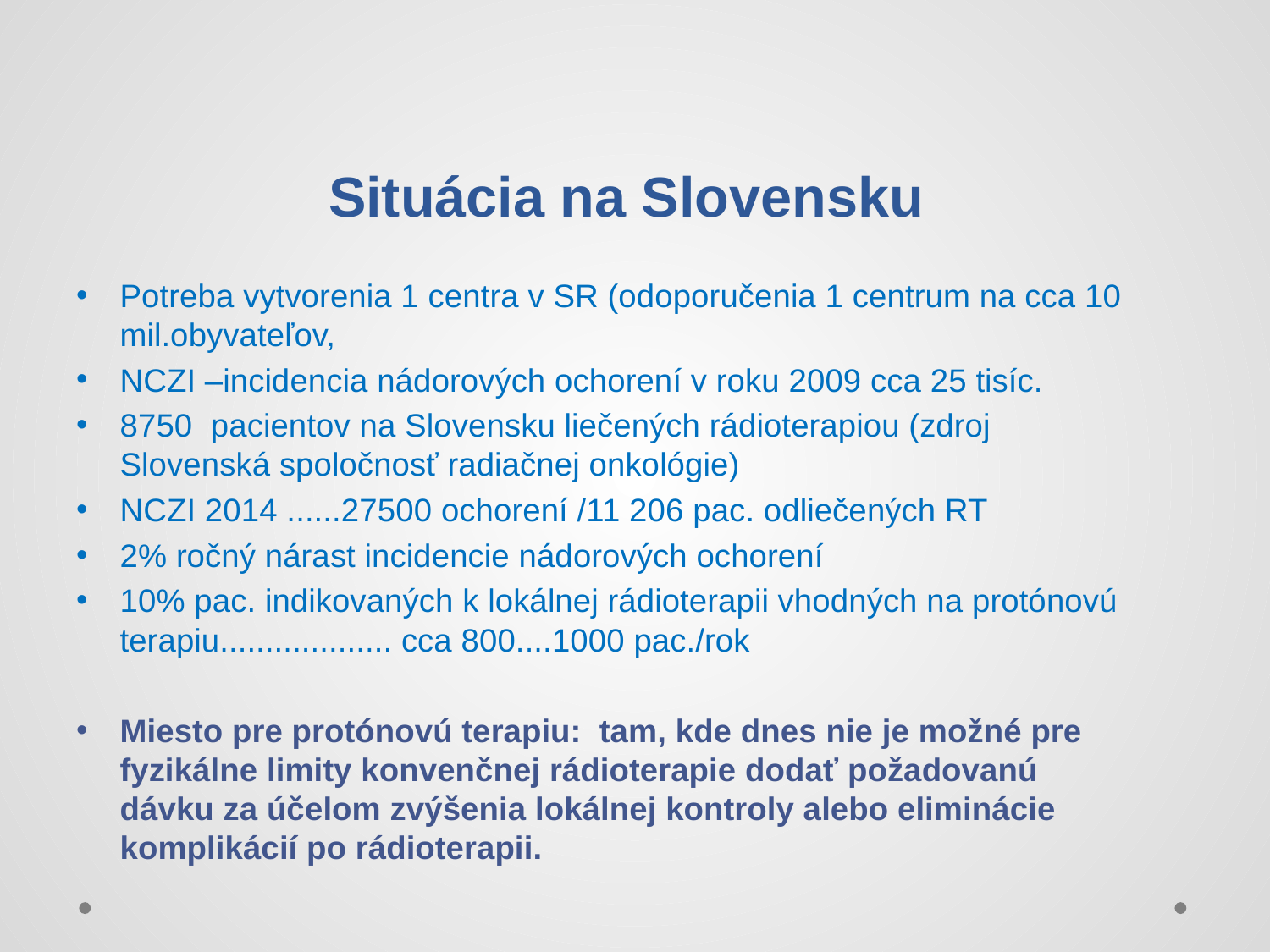

# Situácia na Slovensku
Potreba vytvorenia 1 centra v SR (odoporučenia 1 centrum na cca 10 mil.obyvateľov,
NCZI –incidencia nádorových ochorení v roku 2009 cca 25 tisíc.
8750  pacientov na Slovensku liečených rádioterapiou (zdroj Slovenská spoločnosť radiačnej onkológie)
NCZI 2014 ......27500 ochorení /11 206 pac. odliečených RT
2% ročný nárast incidencie nádorových ochorení
10% pac. indikovaných k lokálnej rádioterapii vhodných na protónovú terapiu................... cca 800....1000 pac./rok

Miesto pre protónovú terapiu:  tam, kde dnes nie je možné pre fyzikálne limity konvenčnej rádioterapie dodať požadovanú dávku za účelom zvýšenia lokálnej kontroly alebo eliminácie komplikácií po rádioterapii.